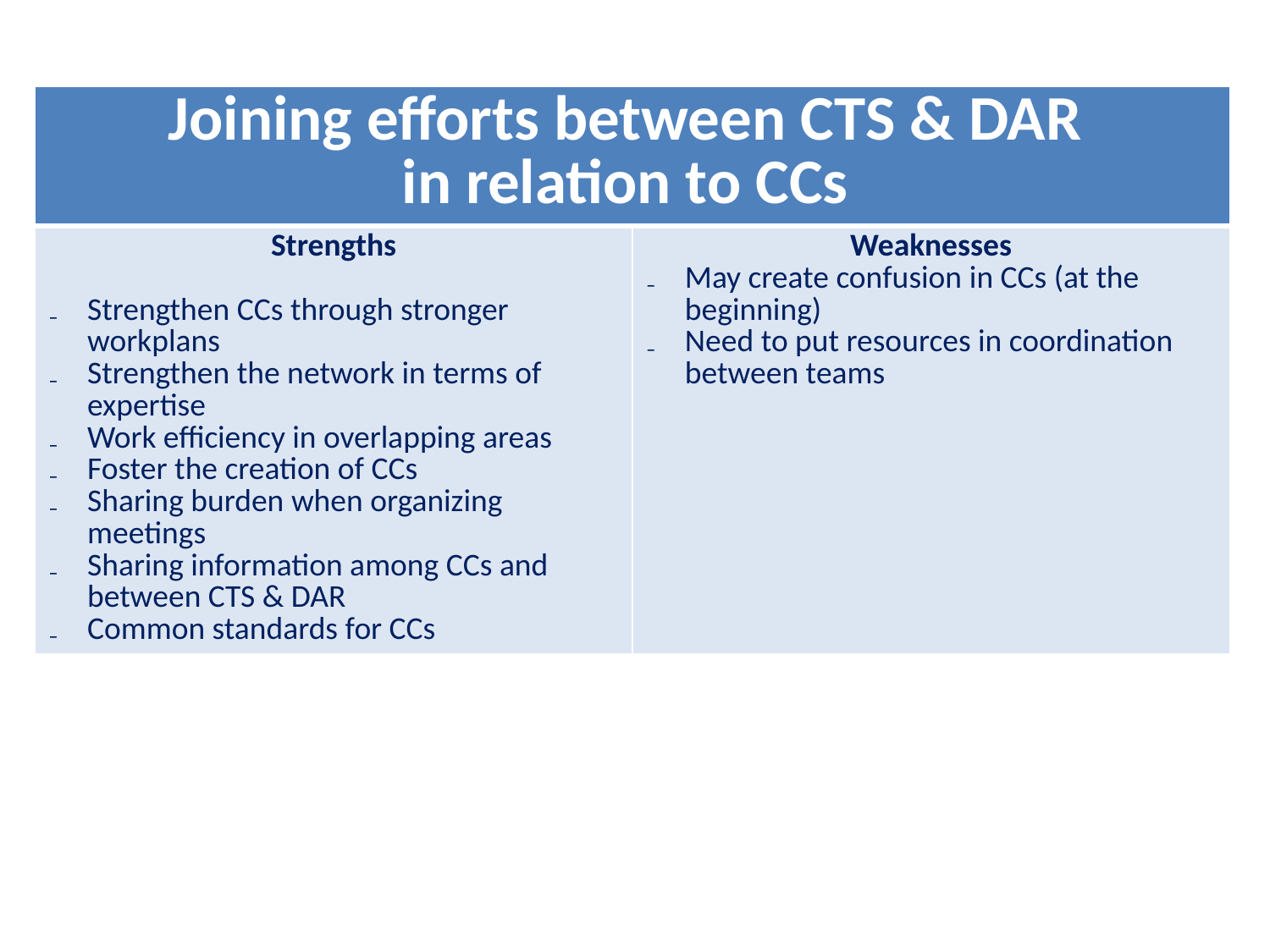

| Joining efforts between CTS & DAR in relation to CCs |  |
| --- | --- |
| Strengths Strengthen CCs through stronger workplans Strengthen the network in terms of expertise Work efficiency in overlapping areas Foster the creation of CCs Sharing burden when organizing meetings Sharing information among CCs and between CTS & DAR Common standards for CCs | Weaknesses May create confusion in CCs (at the beginning) Need to put resources in coordination between teams |